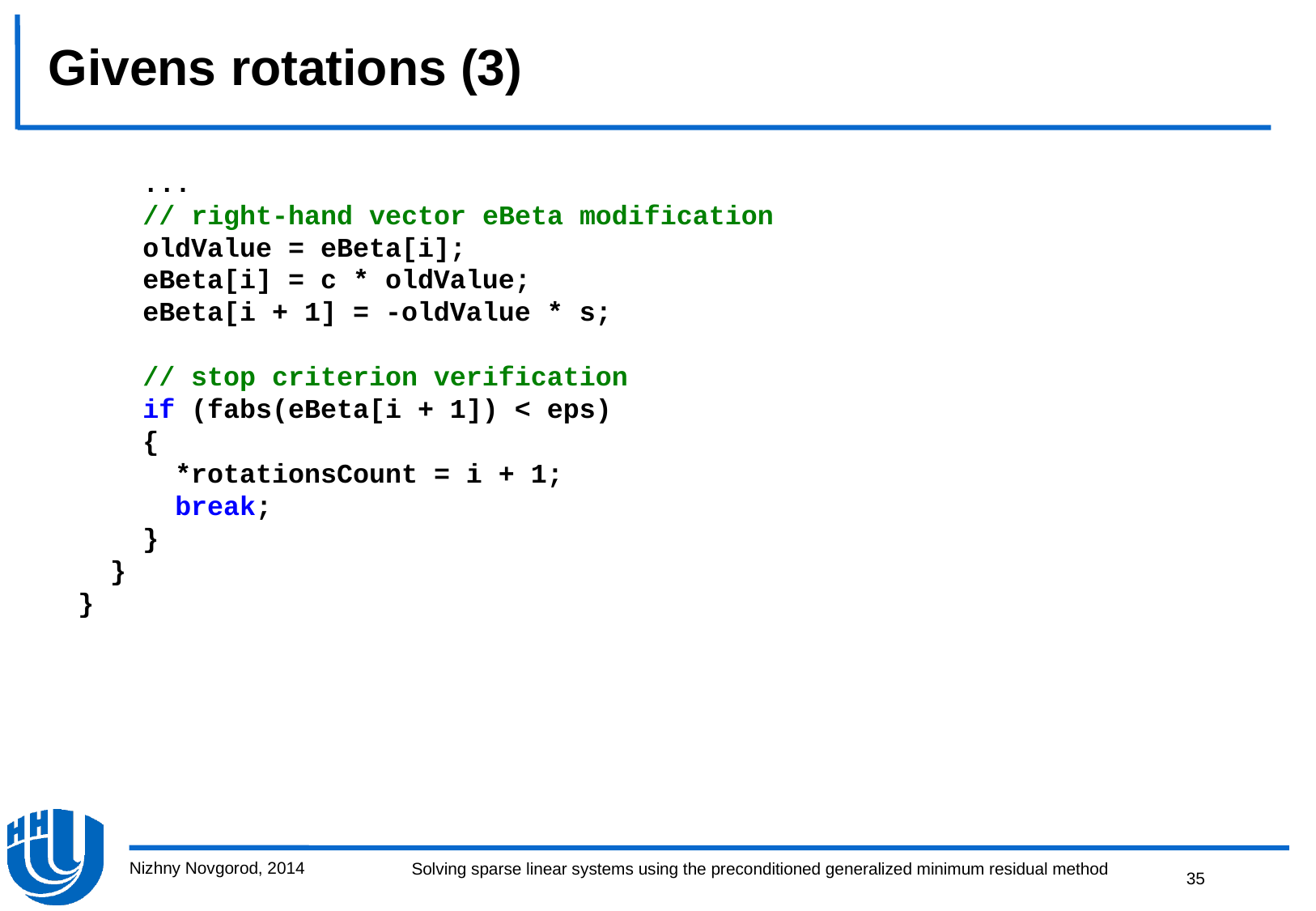

# Givens rotations (3)
    ...
    // right-hand vector eBeta modification
    oldValue = eBeta[i];
    eBeta[i] = c * oldValue;
    eBeta[i + 1] = -oldValue * s;

    // stop criterion verification
    if (fabs(eBeta[i + 1]) < eps)
    {
      *rotationsCount = i + 1;
      break;
    }
  }
}

Nizhny Novgorod, 2014
35
Solving sparse linear systems using the preconditioned generalized minimum residual method